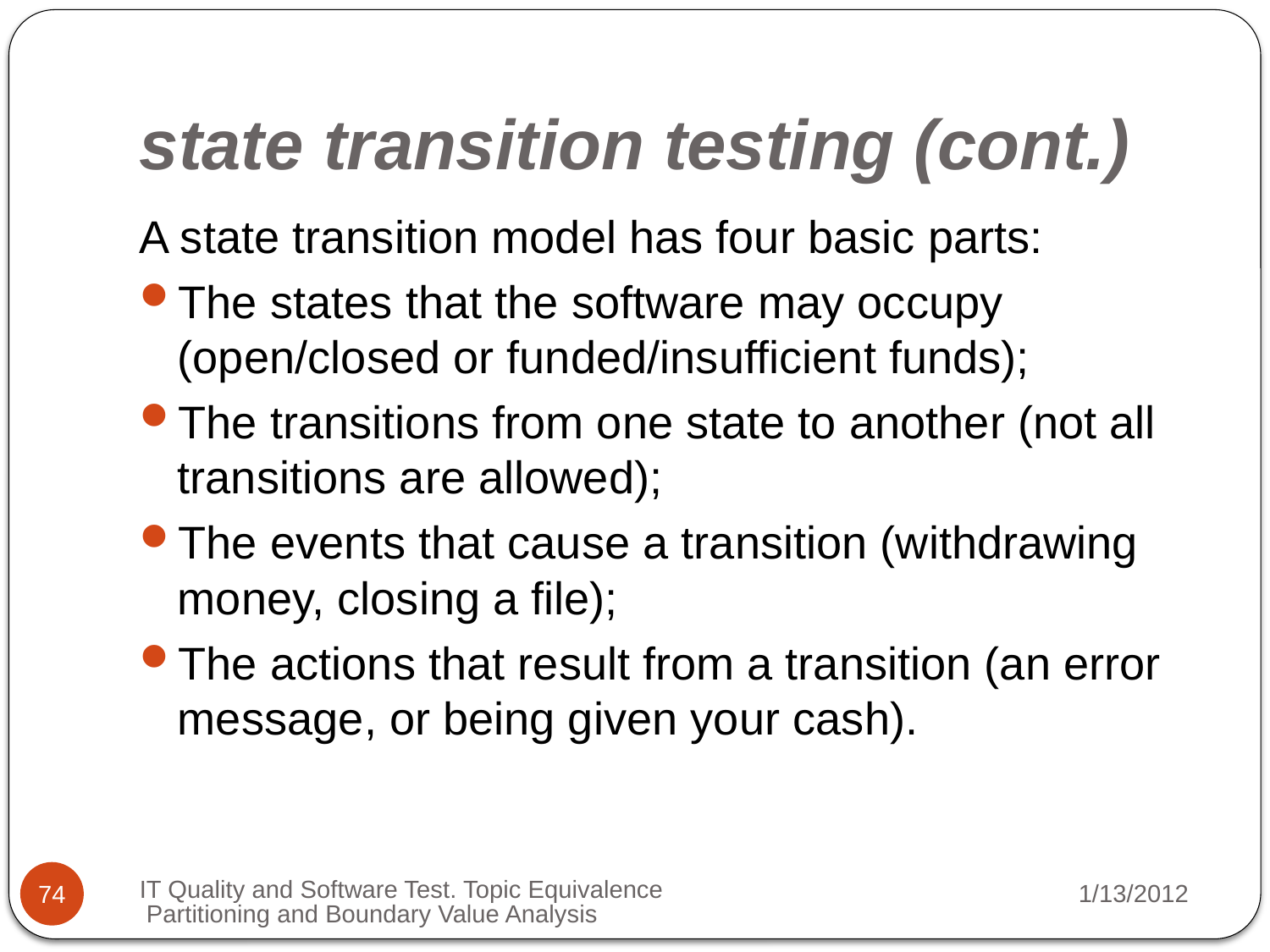

# state transition testing (cont.)
A state transition model has four basic parts:
The states that the software may occupy (open/closed or funded/insufficient funds);
The transitions from one state to another (not all transitions are allowed);
The events that cause a transition (withdrawing money, closing a file);
The actions that result from a transition (an error message, or being given your cash).

IT Quality and Software Test. Topic Equivalence Partitioning and Boundary Value Analysis
1/13/2012
74